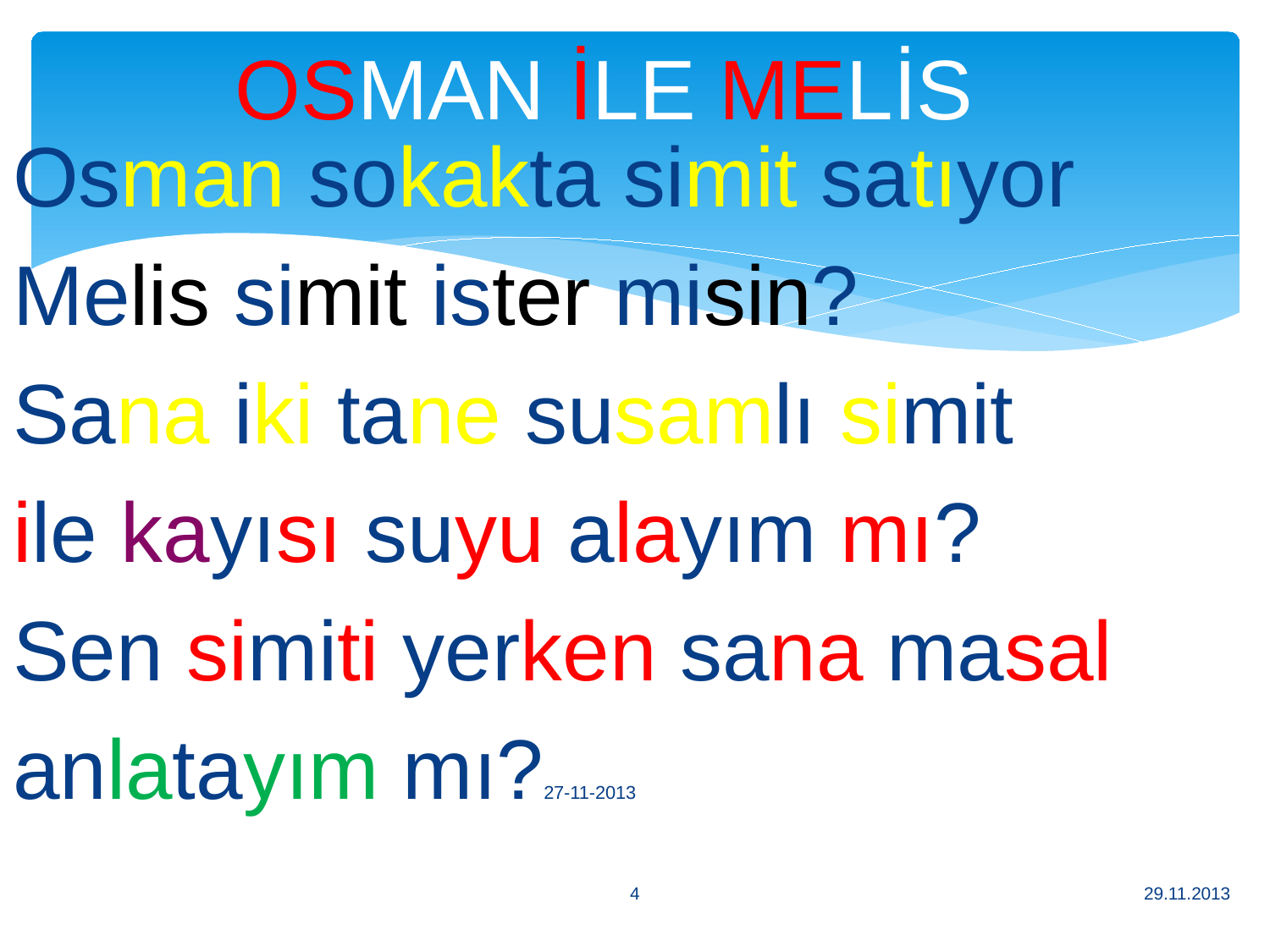

# OSMAN İLE MELİS
Osman sokakta simit satıyor
Melis simit ister misin?
Sana iki tane susamlı simit
ile kayısı suyu alayım mı?
Sen simiti yerken sana masal
anlatayım mı?27-11-2013
4
29.11.2013